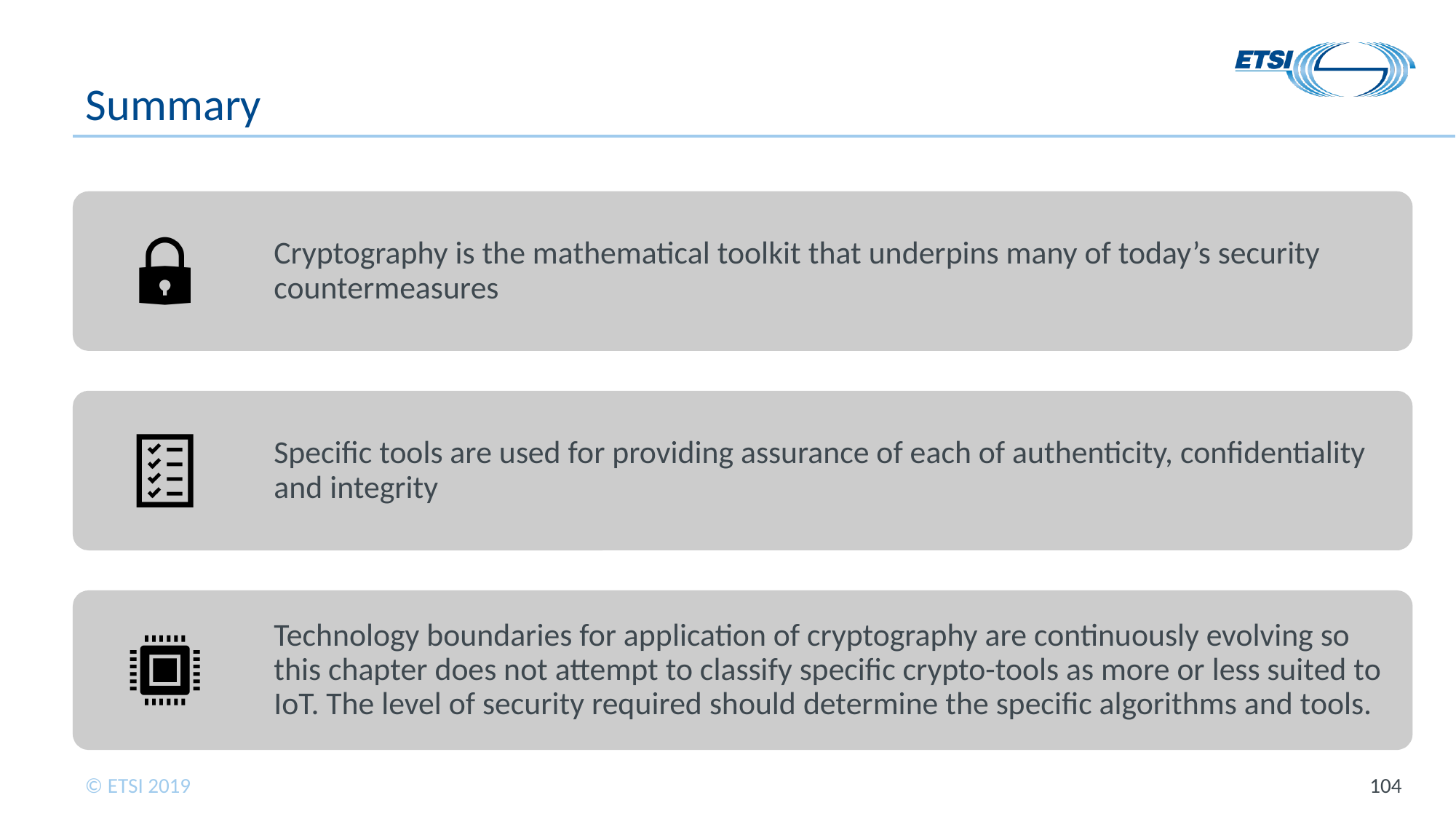

# Summary
Cryptography is the mathematical toolkit that underpins many of today’s security countermeasures
Specific tools are used for providing assurance of each of authenticity, confidentiality and integrity
Technology boundaries for application of cryptography are continuously evolving so this chapter does not attempt to classify specific crypto-tools as more or less suited to IoT. The level of security required should determine the specific algorithms and tools.